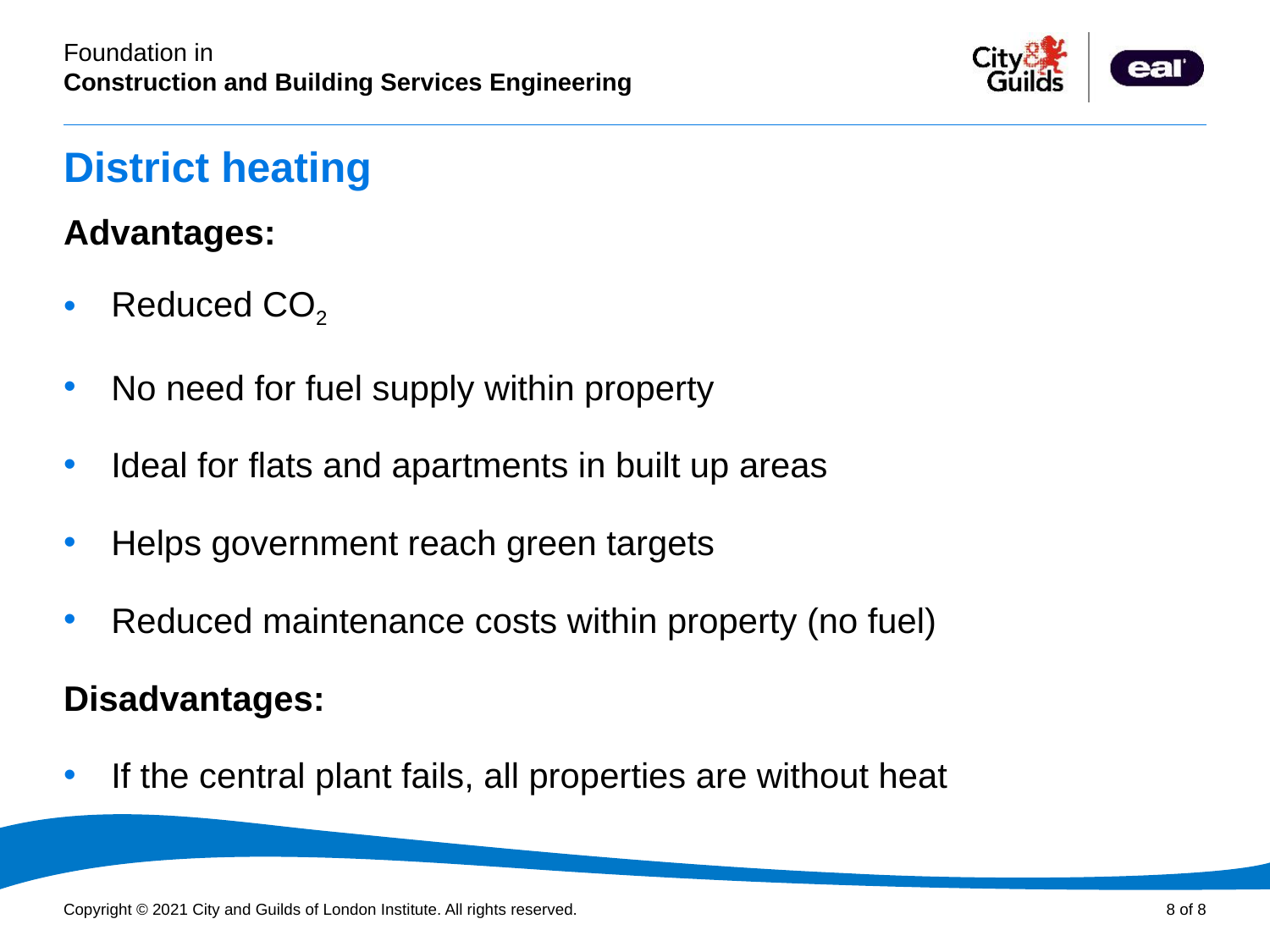

# District heating
Advantages:
Reduced CO2
No need for fuel supply within property
Ideal for flats and apartments in built up areas
Helps government reach green targets
Reduced maintenance costs within property (no fuel)
Disadvantages:
If the central plant fails, all properties are without heat